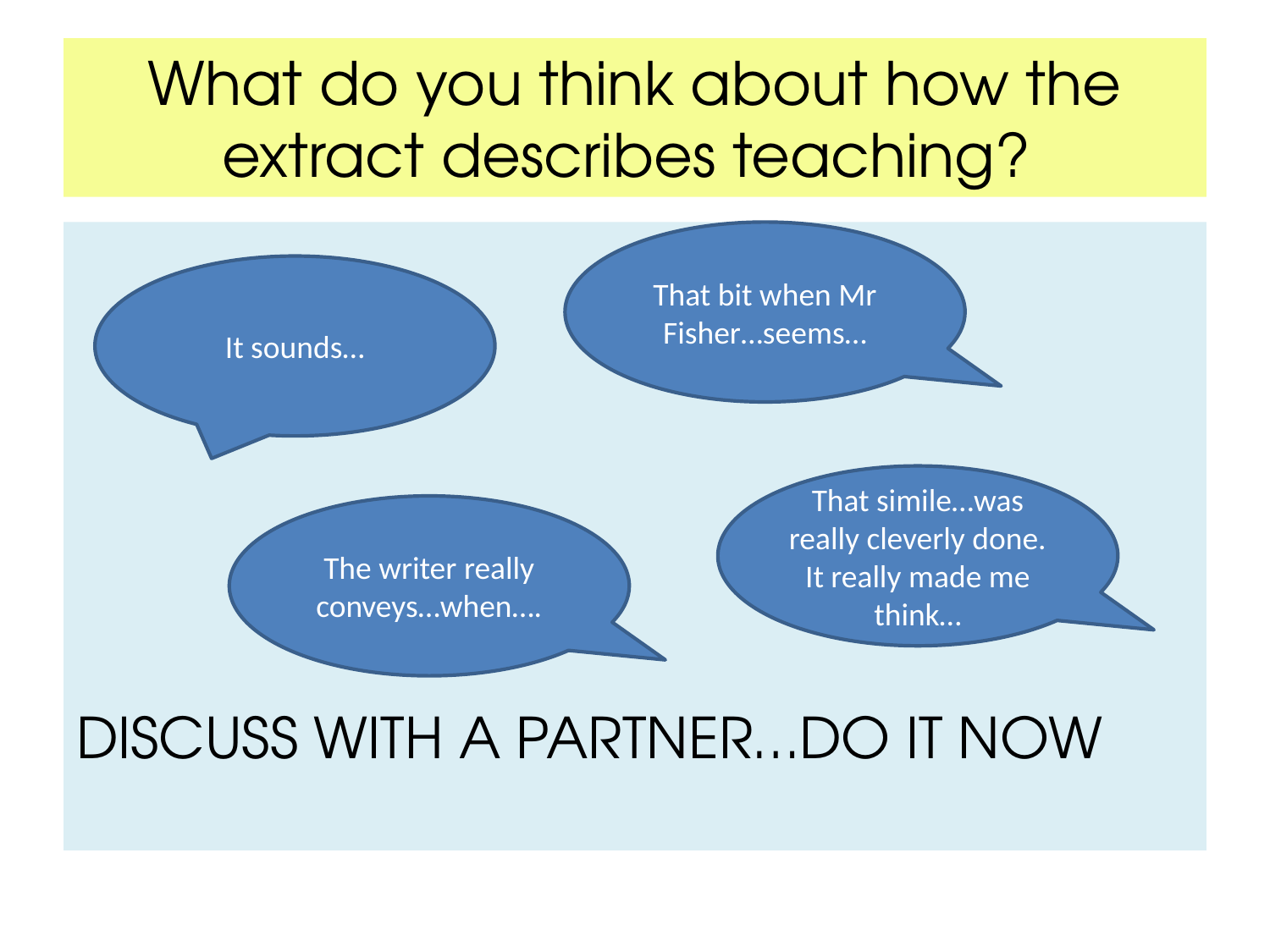

# What do you think about how the extract describes teaching?

DISCUSS WITH A PARTNER…DO IT NOW
That bit when Mr Fisher…seems…
It sounds…
That simile…was really cleverly done. It really made me think…
The writer really conveys…when….